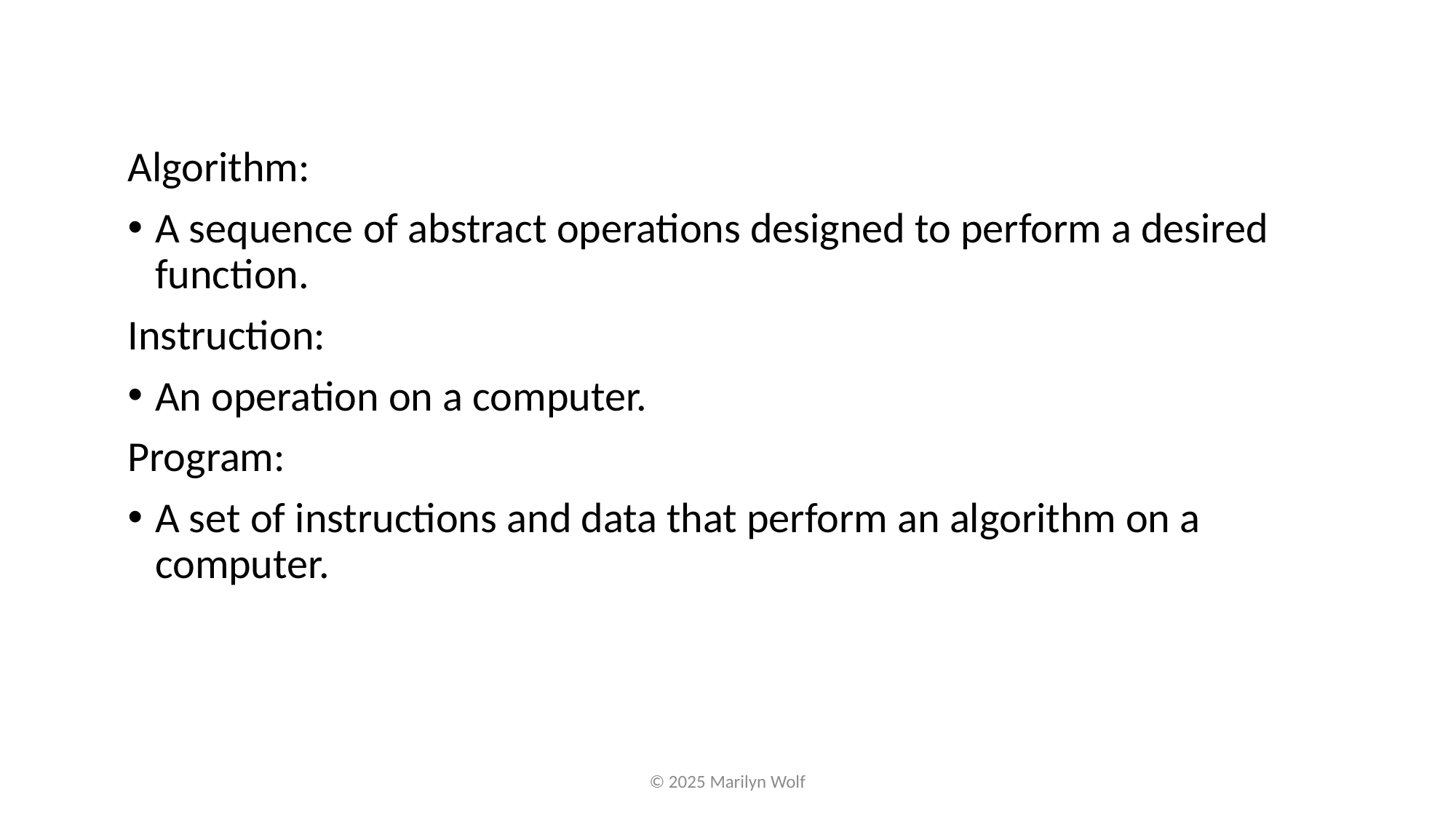

Algorithm:
A sequence of abstract operations designed to perform a desired function.
Instruction:
An operation on a computer.
Program:
A set of instructions and data that perform an algorithm on a computer.
© 2025 Marilyn Wolf